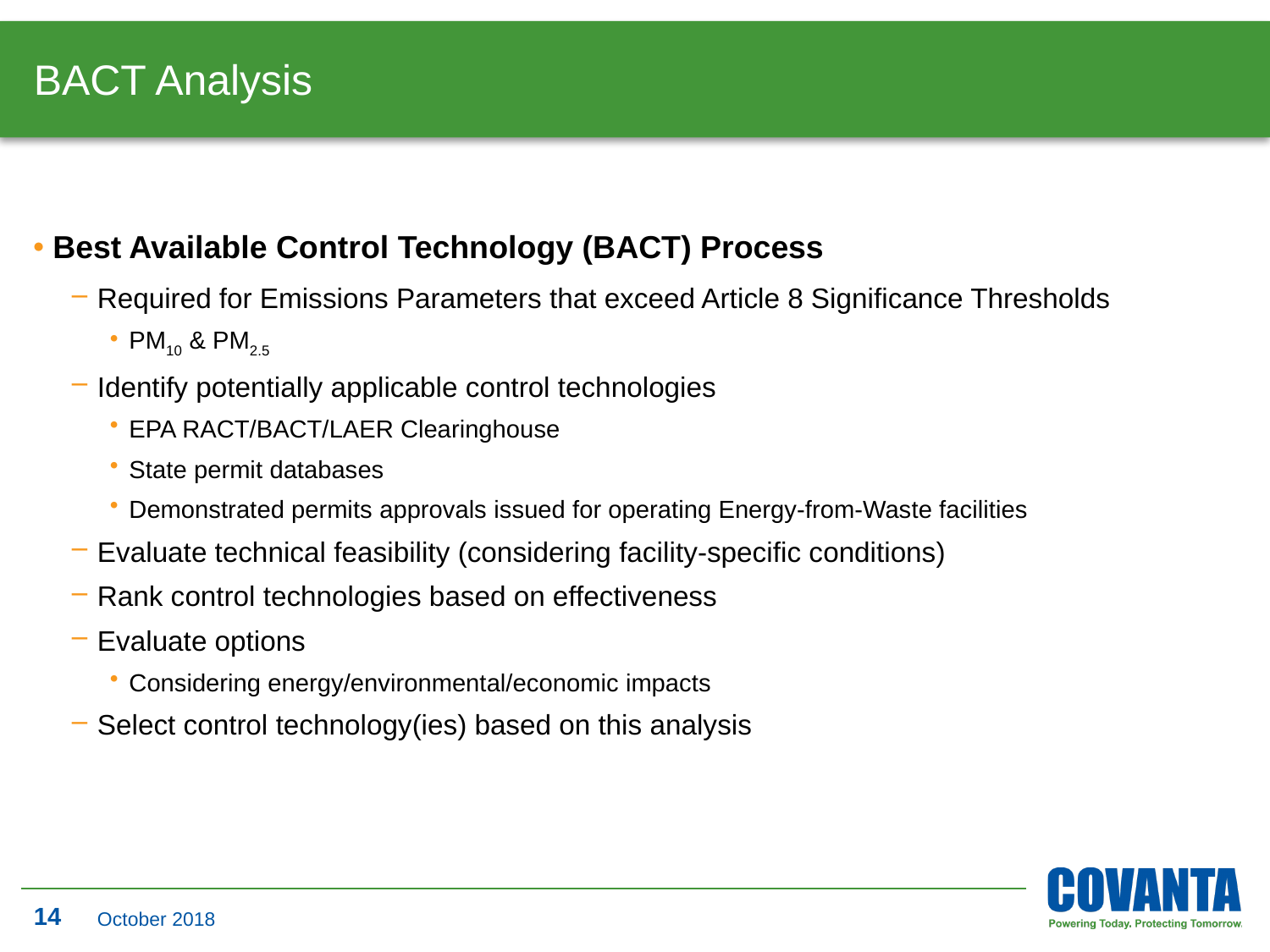

# BACT Analysis

Best Available Control Technology (BACT) Process
Required for Emissions Parameters that exceed Article 8 Significance Thresholds
PM10 & PM2.5
Identify potentially applicable control technologies
EPA RACT/BACT/LAER Clearinghouse
State permit databases
Demonstrated permits approvals issued for operating Energy-from-Waste facilities
Evaluate technical feasibility (considering facility-specific conditions)
Rank control technologies based on effectiveness
Evaluate options
Considering energy/environmental/economic impacts
Select control technology(ies) based on this analysis

14
October 2018